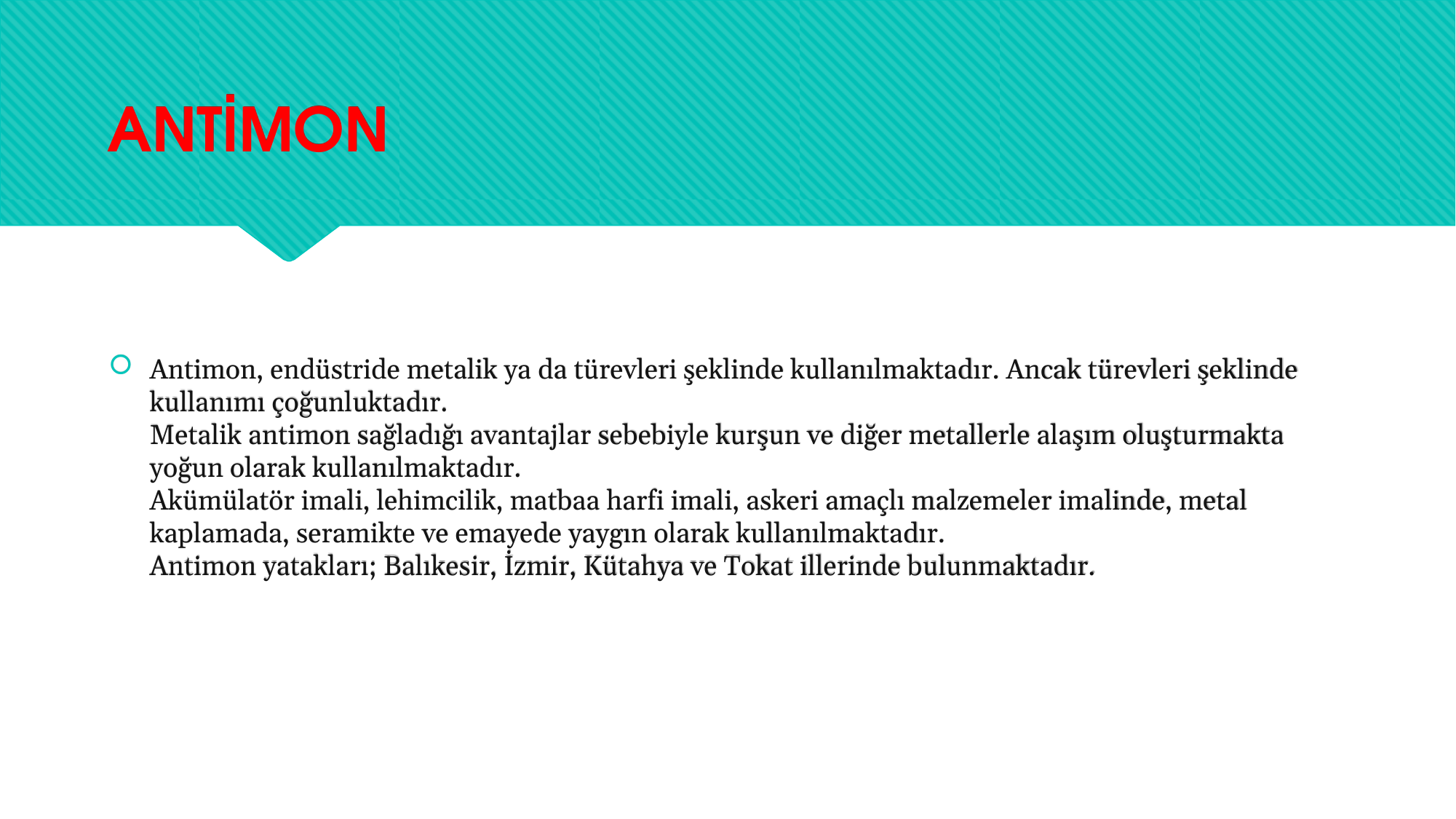

# ANTİMON
Antimon, endüstride metalik ya da türevleri şeklinde kullanılmaktadır. Ancak türevleri şeklinde kullanımı çoğunluktadır.
Metalik antimon sağladığı avantajlar sebebiyle kurşun ve diğer metallerle alaşım oluşturmakta yoğun olarak kullanılmaktadır.
Akümülatör imali, lehimcilik, matbaa harfi imali, askeri amaçlı malzemeler imalinde, metal kaplamada, seramikte ve emayede yaygın olarak kullanılmaktadır.
Antimon yatakları; Balıkesir, İzmir, Kütahya ve Tokat illerinde bulunmaktadır.